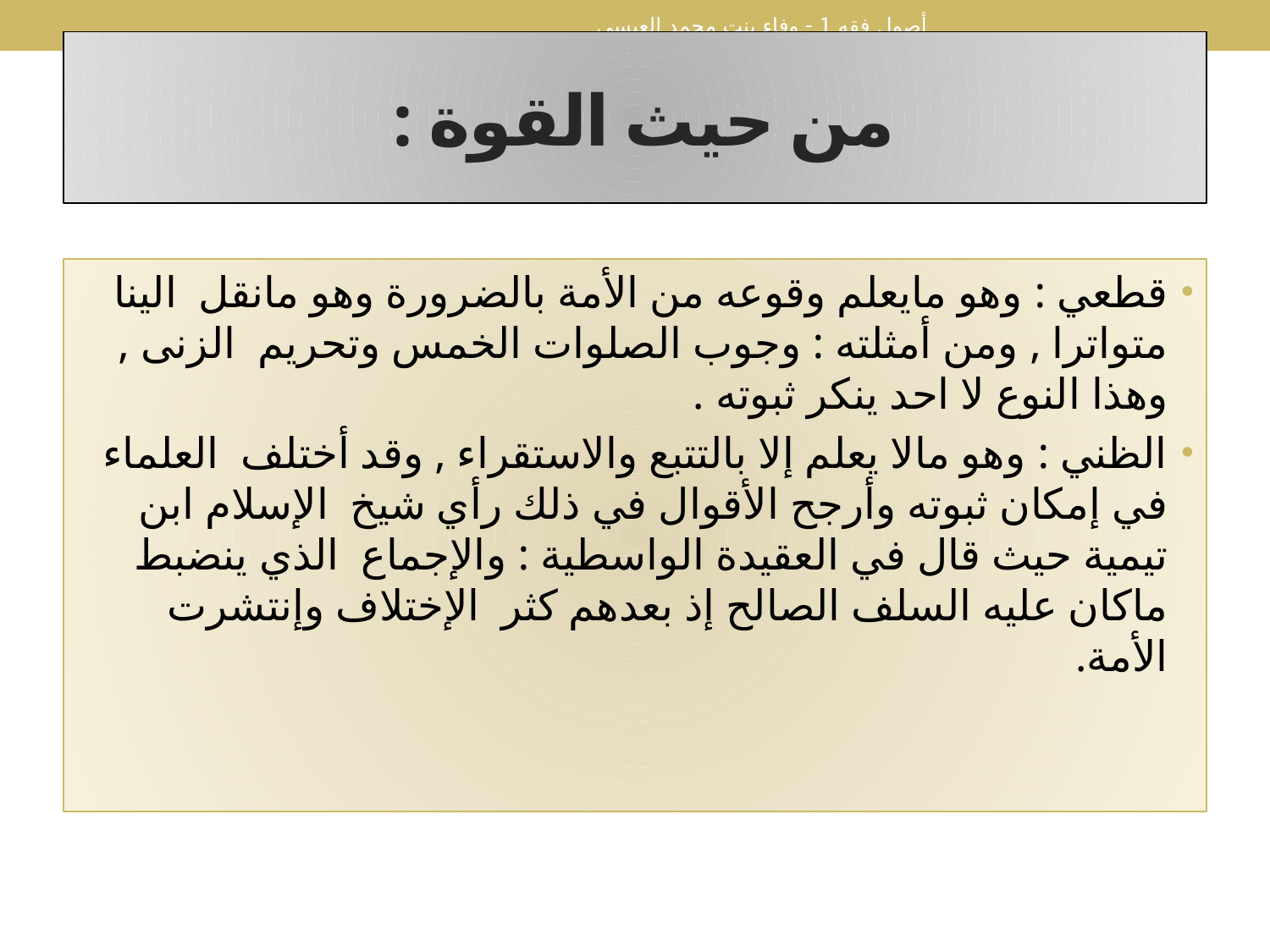

أصول فقه 1 - وفاء بنت محمد العيسى
# من حيث القوة :
قطعي : وهو مايعلم وقوعه من الأمة بالضرورة وهو مانقل  الينا متواترا , ومن أمثلته : وجوب الصلوات الخمس وتحريم  الزنى , وهذا النوع لا احد ينكر ثبوته .
الظني : وهو مالا يعلم إلا بالتتبع والاستقراء , وقد أختلف  العلماء في إمكان ثبوته وأرجح الأقوال في ذلك رأي شيخ  الإسلام ابن تيمية حيث قال في العقيدة الواسطية : والإجماع  الذي ينضبط ماكان عليه السلف الصالح إذ بعدهم كثر  الإختلاف وإنتشرت الأمة.